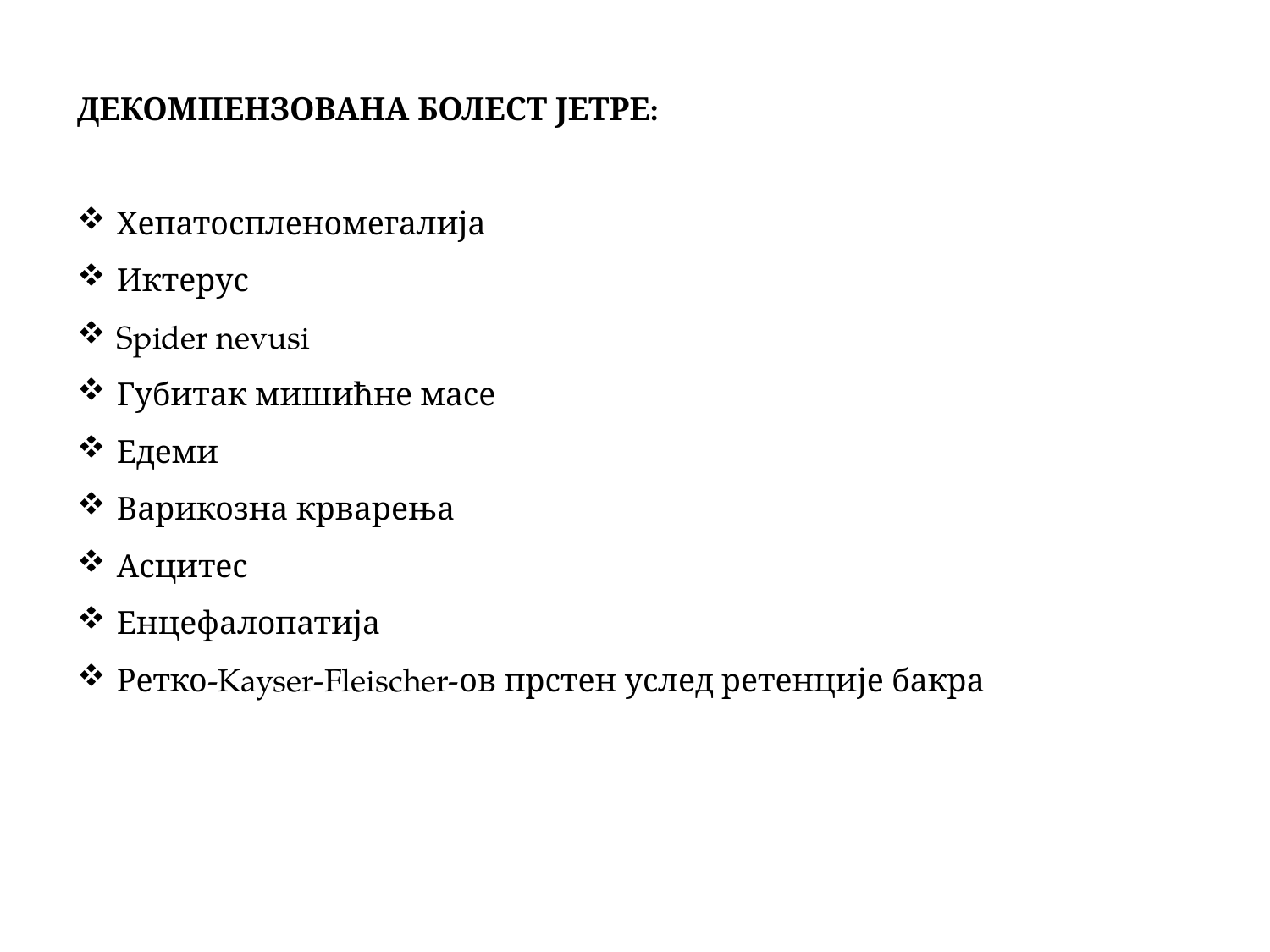

ДЕКОМПЕНЗОВАНА БОЛЕСТ ЈЕТРЕ:

Хепатоспленомегалија
Иктерус
Spider nevusi
Губитак мишићне масе
Едеми
Варикозна крварења
Асцитес
Енцефалопатија
Ретко-Kayser-Fleischer-ов прстен услед ретенције бакра